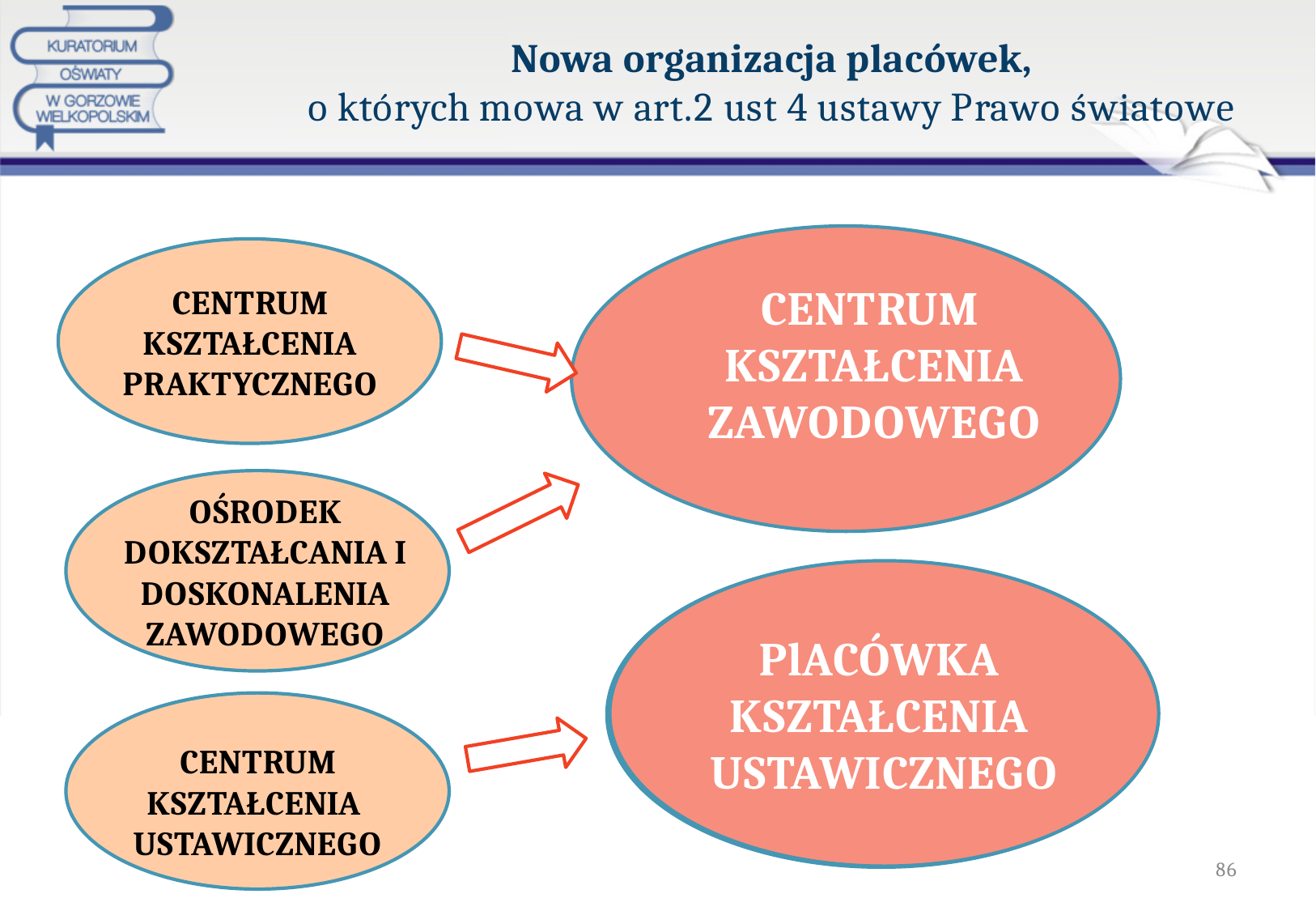

# Nowa organizacja placówek, o których mowa w art.2 ust 4 ustawy Prawo światowe

CENTRUM
KSZTAŁCENIA ZAWODOWEGO
CENTRUM KSZTAŁCENIA PRAKTYCZNEGO

OŚRODEK DOKSZTAŁCANIA I DOSKONALENIA ZAWODOWEGO

PlACÓWKA
KSZTAŁCENIA  USTAWICZNEGO

CENTRUM KSZTAŁCENIA  USTAWICZNEGO
86